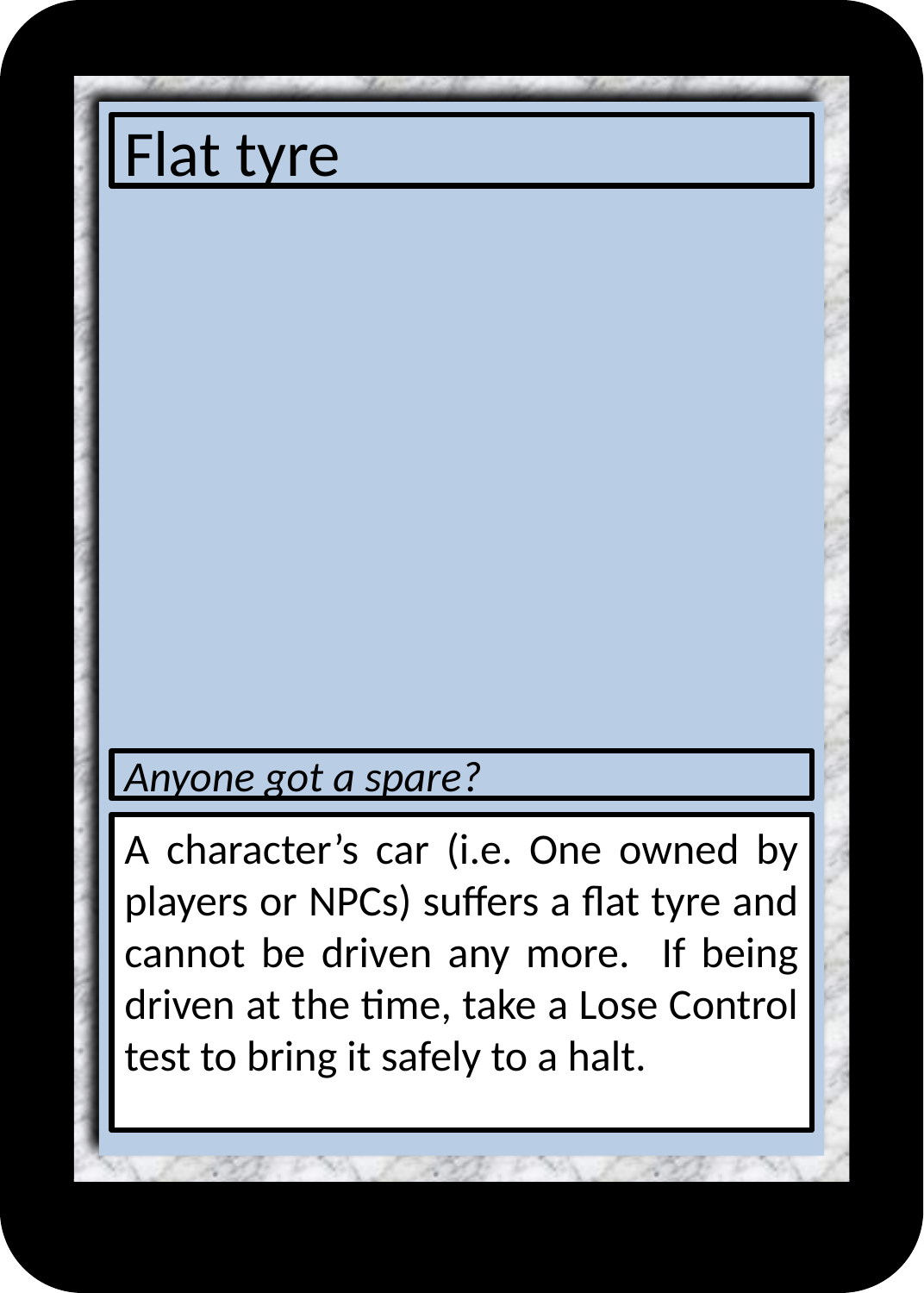

# Flat tyre

Anyone got a spare?
A character’s car (i.e. One owned by players or NPCs) suffers a flat tyre and cannot be driven any more.  If being driven at the time, take a Lose Control test to bring it safely to a halt.